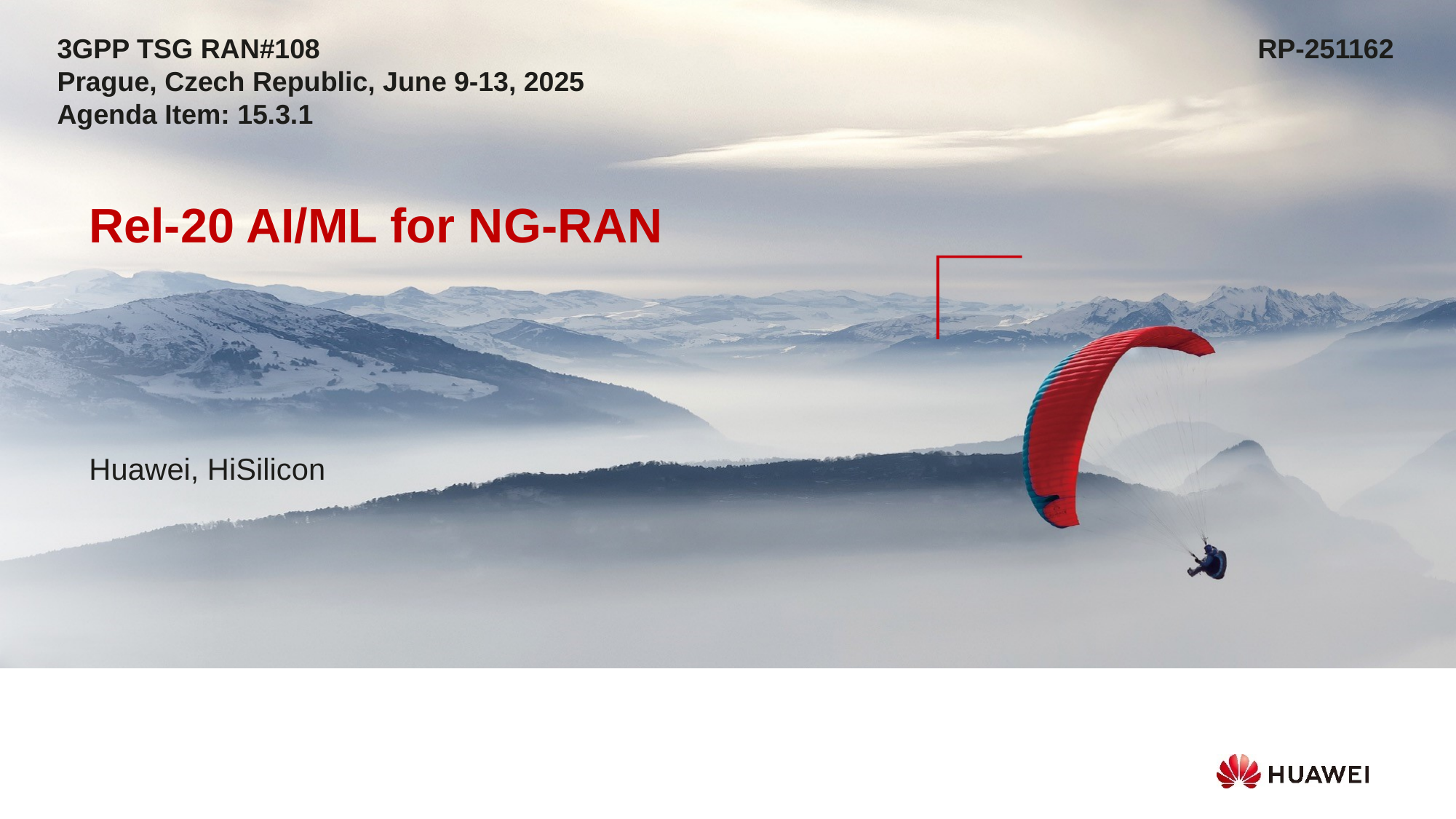

3GPP TSG RAN#108									RP-251162
Prague, Czech Republic, June 9-13, 2025
Agenda Item: 15.3.1
Rel-20 AI/ML for NG-RAN
Huawei, HiSilicon